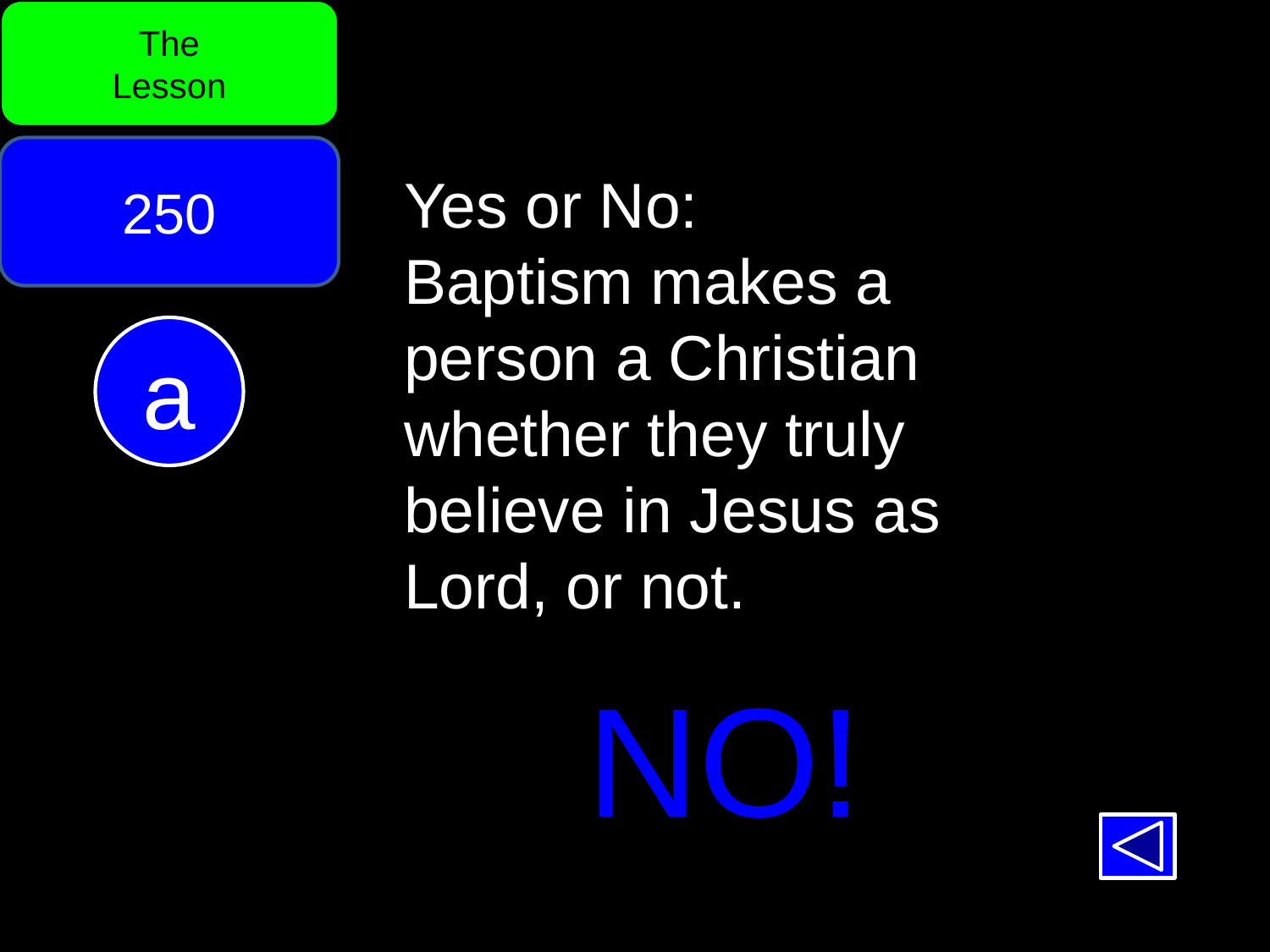

The
Lesson
250
Yes or No:
Baptism makes a
person a Christian
whether they truly
believe in Jesus as
Lord, or not.
a
NO!